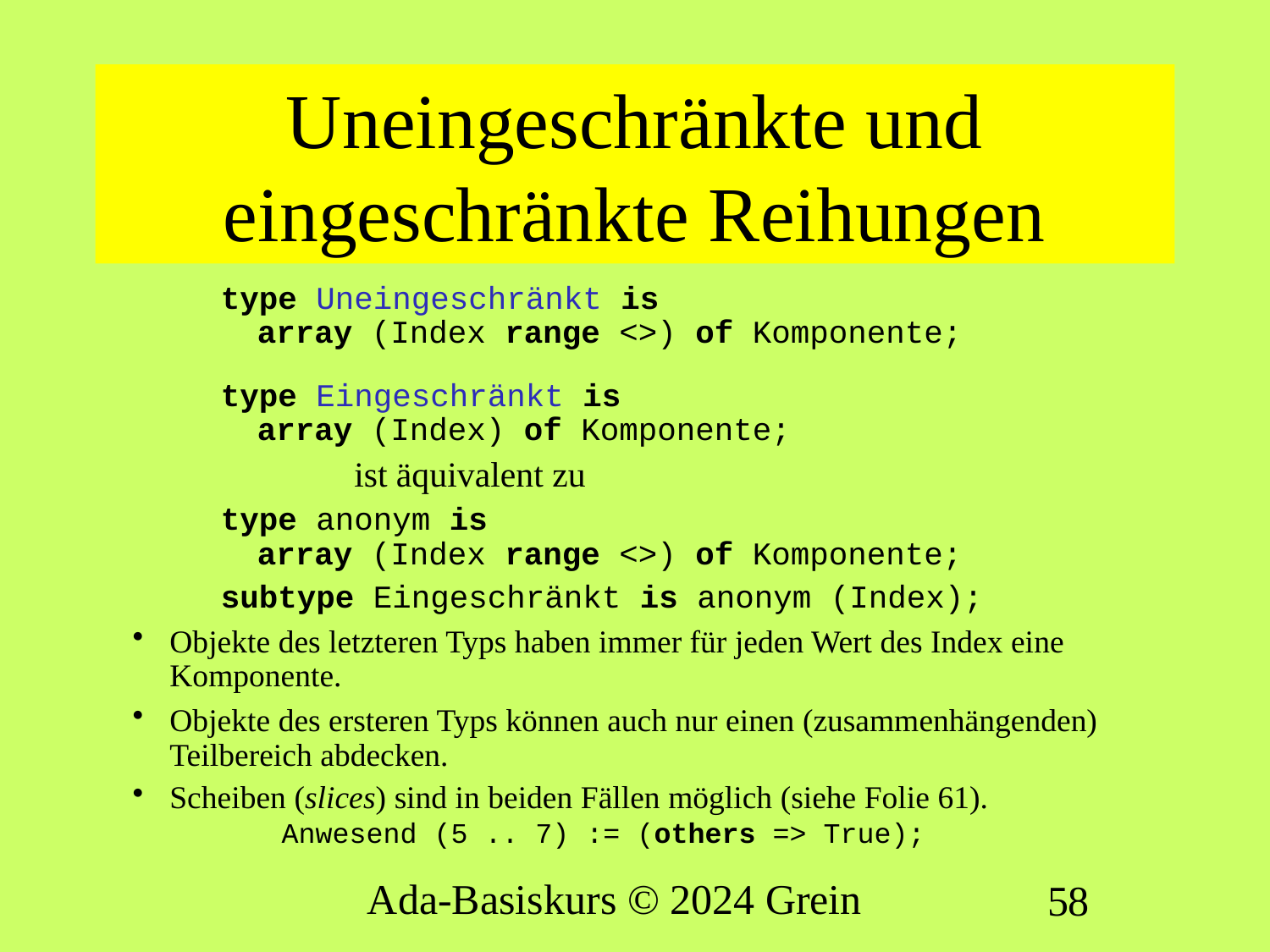

# Uneingeschränkte und eingeschränkte Reihungen
type Uneingeschränkt is
array (Index range <>) of Komponente;

type Eingeschränkt is
array (Index) of Komponente;
               ist äquivalent zu
type anonym is
array (Index range <>) of Komponente;
subtype Eingeschränkt is anonym (Index);
Objekte des letzteren Typs haben immer für jeden Wert des Index eine Komponente.
Objekte des ersteren Typs können auch nur einen (zusammenhängenden) Teilbereich abdecken.
Scheiben (slices) sind in beiden Fällen möglich (siehe Folie 61).
	Anwesend (5 .. 7) := (others => True);
Ada-Basiskurs © 2024 Grein
58